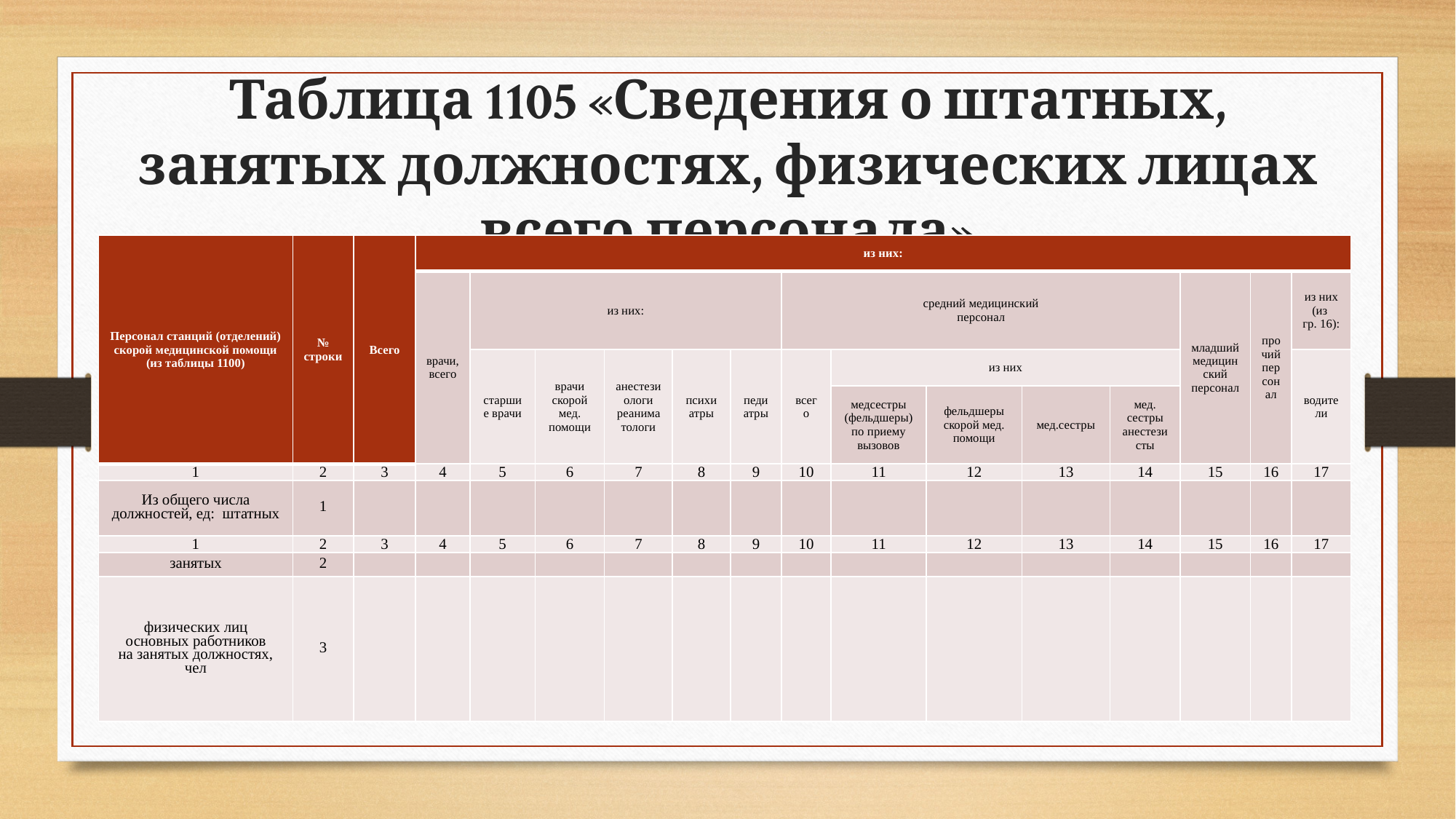

Таблица 1105 «Сведения о штатных, занятых должностях, физических лицах всего персонала»
| Персонал станций (отделений) скорой медицинской помощи (из таблицы 1100) | № строки | Всего | из них: |  |  |  |  |  |  |  |  |  |  |  |  |  |
| --- | --- | --- | --- | --- | --- | --- | --- | --- | --- | --- | --- | --- | --- | --- | --- | --- |
|  |  |  | врачи, всего | из них: |  |  |  |  | средний медицинский персонал |  |  |  |  | младший медицинский персонал | прочий персонал | из них (из гр. 16): |
|  |  |  |  | старшие врачи | врачи скорой мед. помощи | анестезиологи реаниматологи | психиатры | педиатры | всего | из них |  |  |  |  |  | водители |
|  |  |  |  |  |  |  |  |  |  | медсестры (фельдшеры) по приему вызовов | фельдшеры скорой мед. помощи | мед.сестры | мед. сестры анестезисты |  |  |  |
| 1 | 2 | 3 | 4 | 5 | 6 | 7 | 8 | 9 | 10 | 11 | 12 | 13 | 14 | 15 | 16 | 17 |
| Из общего числа должностей, ед: штатных | 1 |  |  |  |  |  |  |  |  |  |  |  |  |  |  |  |
| 1 | 2 | 3 | 4 | 5 | 6 | 7 | 8 | 9 | 10 | 11 | 12 | 13 | 14 | 15 | 16 | 17 |
| занятых | 2 |  |  |  |  |  |  |  |  |  |  |  |  |  |  |  |
| физических лиц основных работников на занятых должностях, чел | 3 |  |  |  |  |  |  |  |  |  |  |  |  |  |  |  |